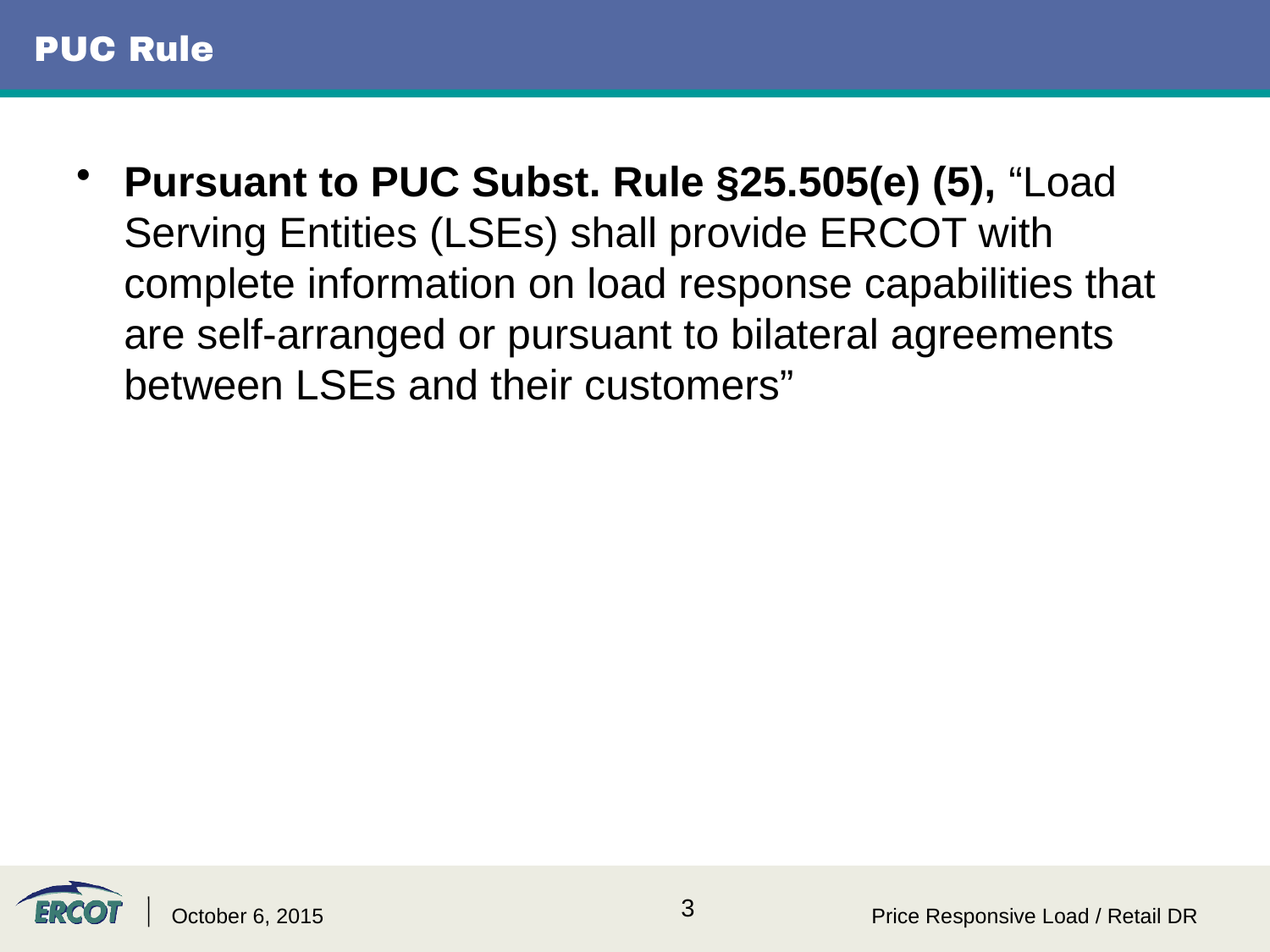

# PUC Rule
Pursuant to PUC Subst. Rule §25.505(e) (5), “Load Serving Entities (LSEs) shall provide ERCOT with complete information on load response capabilities that are self-arranged or pursuant to bilateral agreements between LSEs and their customers”

October 6, 2015
Price Responsive Load / Retail DR